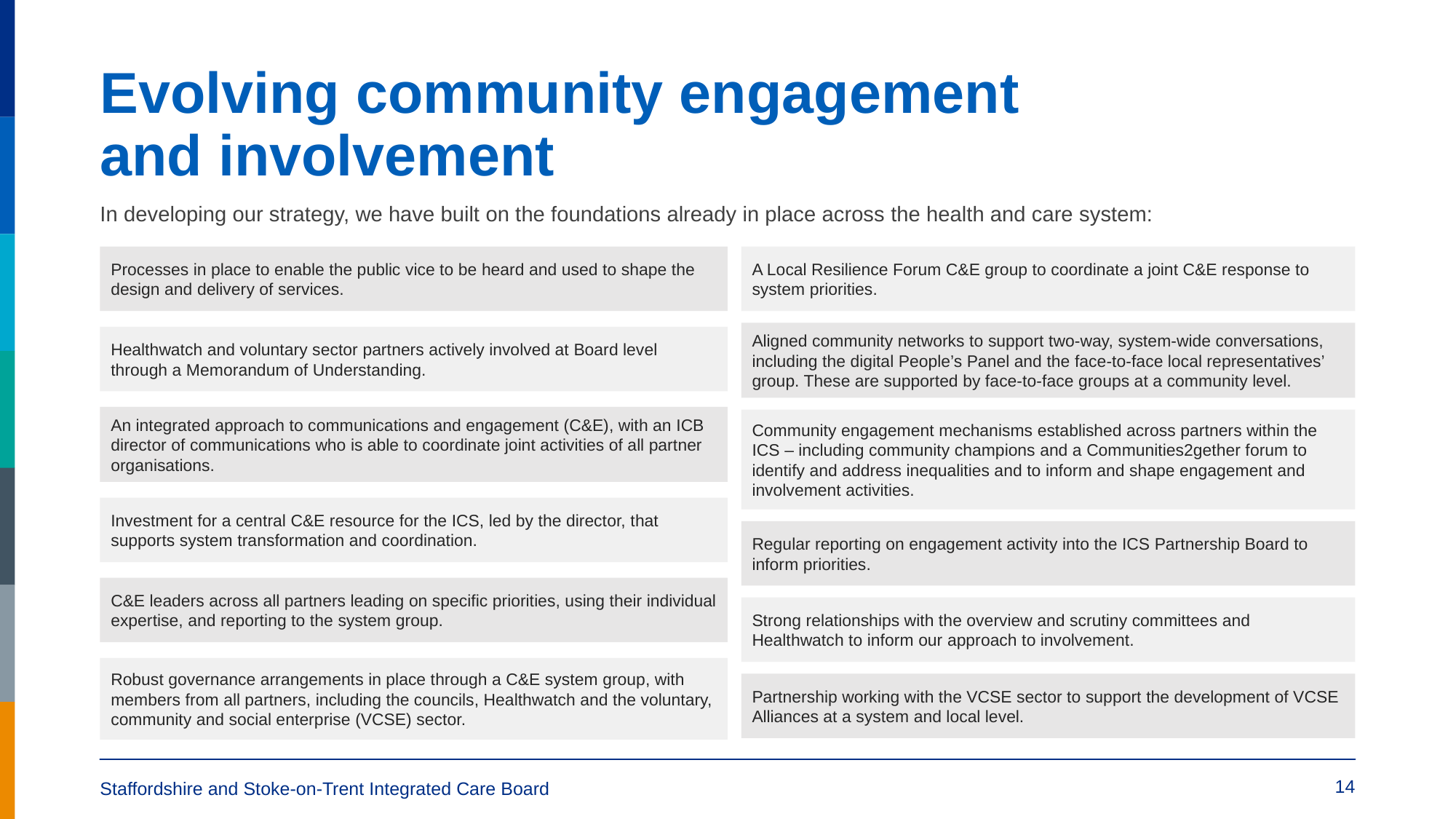

# Evolving community engagement and involvement
In developing our strategy, we have built on the foundations already in place across the health and care system:

Processes in place to enable the public vice to be heard and used to shape the design and delivery of services.
A Local Resilience Forum C&E group to coordinate a joint C&E response to system priorities.
Aligned community networks to support two-way, system-wide conversations, including the digital People’s Panel and the face-to-face local representatives’ group. These are supported by face-to-face groups at a community level.
Healthwatch and voluntary sector partners actively involved at Board level through a Memorandum of Understanding.
An integrated approach to communications and engagement (C&E), with an ICB director of communications who is able to coordinate joint activities of all partner organisations.
Community engagement mechanisms established across partners within the ICS – including community champions and a Communities2gether forum to identify and address inequalities and to inform and shape engagement and involvement activities.
Investment for a central C&E resource for the ICS, led by the director, that supports system transformation and coordination.
Regular reporting on engagement activity into the ICS Partnership Board to inform priorities.
C&E leaders across all partners leading on specific priorities, using their individual expertise, and reporting to the system group.
Strong relationships with the overview and scrutiny committees and Healthwatch to inform our approach to involvement.
Robust governance arrangements in place through a C&E system group, with members from all partners, including the councils, Healthwatch and the voluntary, community and social enterprise (VCSE) sector.
Partnership working with the VCSE sector to support the development of VCSE Alliances at a system and local level.
14
Staffordshire and Stoke-on-Trent Integrated Care Board